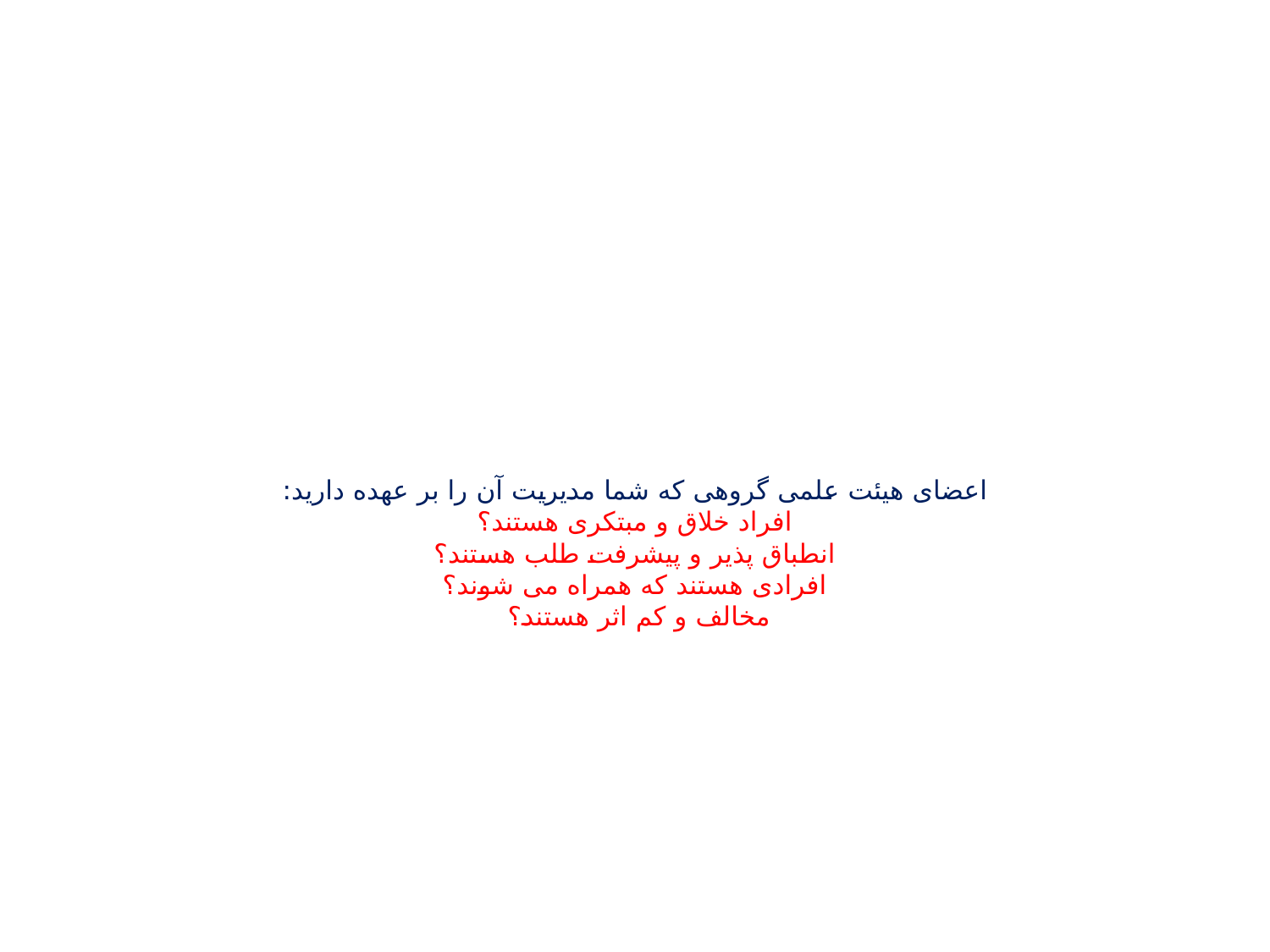

# اعضای هیئت علمی گروهی که شما مدیریت آن را بر عهده دارید: افراد خلاق و مبتکری هستند؟ انطباق پذیر و پیشرفت طلب هستند؟ افرادی هستند که همراه می شوند؟ مخالف و کم اثر هستند؟